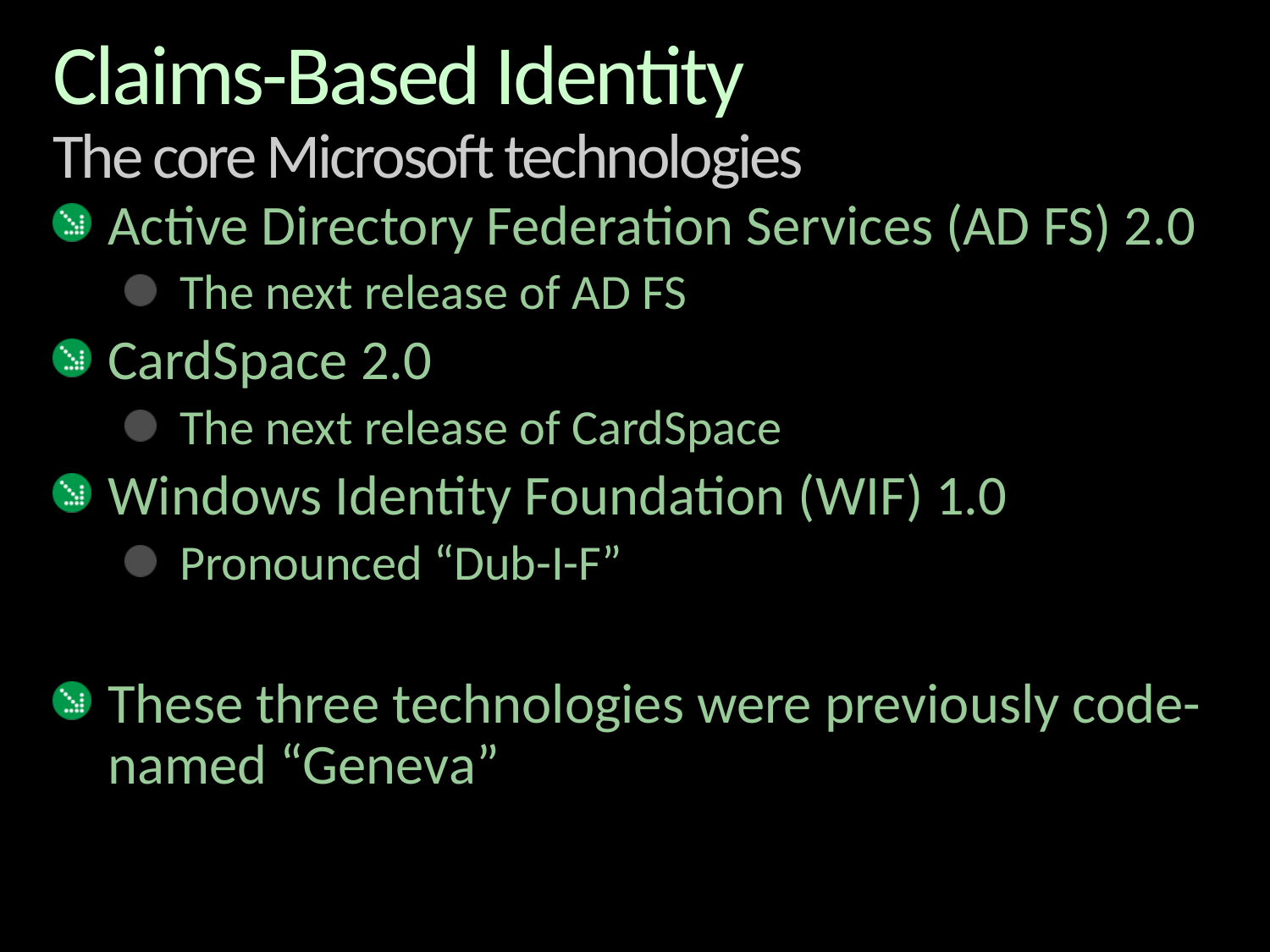

# Claims-Based Identity The core Microsoft technologies
Active Directory Federation Services (AD FS) 2.0
The next release of AD FS
CardSpace 2.0
The next release of CardSpace
Windows Identity Foundation (WIF) 1.0
Pronounced “Dub-I-F”

These three technologies were previously code-named “Geneva”